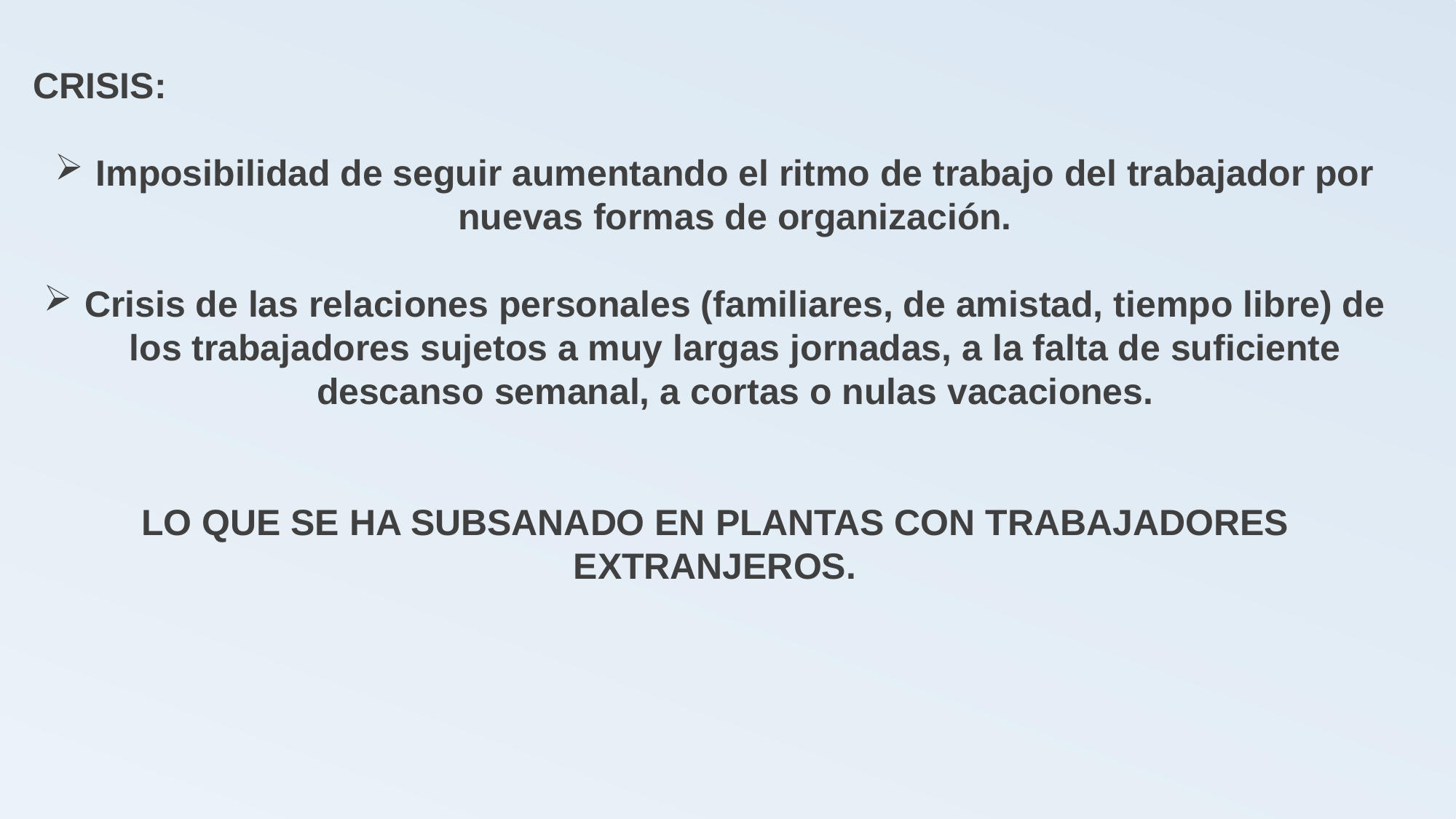

CRISIS:

Imposibilidad de seguir aumentando el ritmo de trabajo del trabajador por nuevas formas de organización.

Crisis de las relaciones personales (familiares, de amistad, tiempo libre) de los trabajadores sujetos a muy largas jornadas, a la falta de suficiente descanso semanal, a cortas o nulas vacaciones.

LO QUE SE HA SUBSANADO EN PLANTAS CON TRABAJADORES EXTRANJEROS.